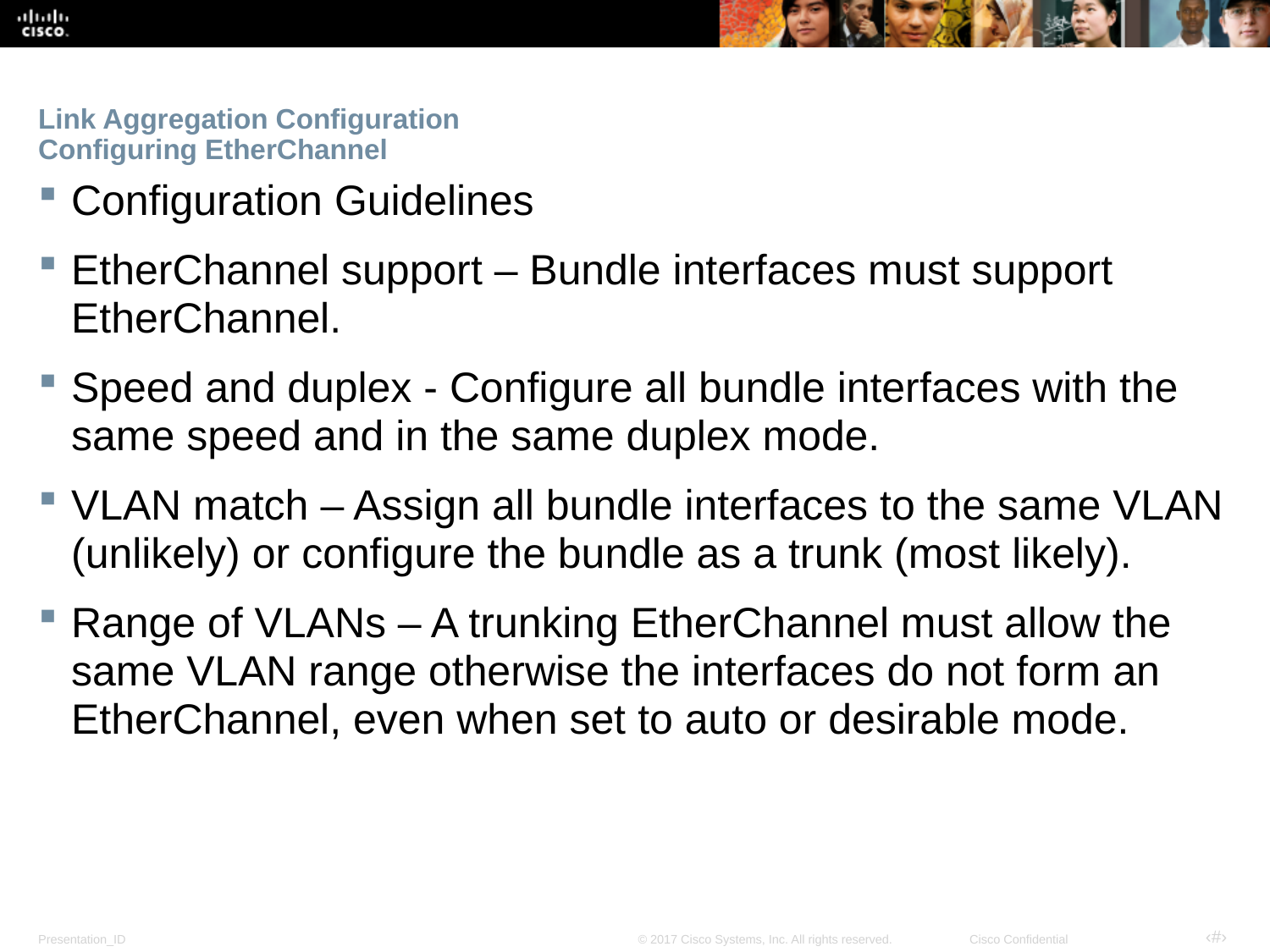

# Link Aggregation Configuration Configuring EtherChannel
Configuration Guidelines
EtherChannel support – Bundle interfaces must support EtherChannel.
Speed and duplex - Configure all bundle interfaces with the same speed and in the same duplex mode.
VLAN match – Assign all bundle interfaces to the same VLAN (unlikely) or configure the bundle as a trunk (most likely).
Range of VLANs – A trunking EtherChannel must allow the same VLAN range otherwise the interfaces do not form an EtherChannel, even when set to auto or desirable mode.